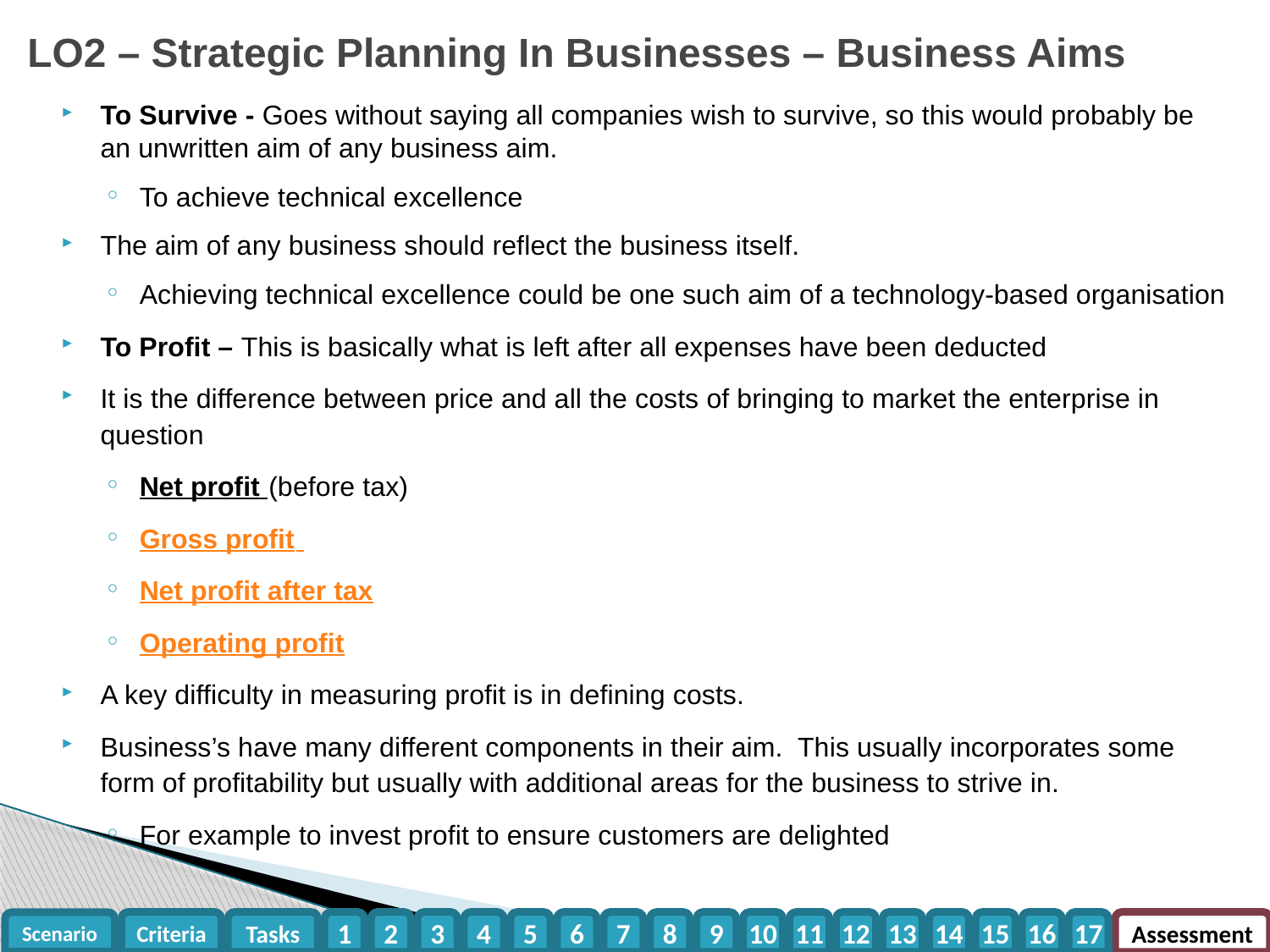

LO2 – Strategic Planning In Businesses – Business Aims
To Survive - Goes without saying all companies wish to survive, so this would probably be an unwritten aim of any business aim.
To achieve technical excellence
The aim of any business should reflect the business itself.
Achieving technical excellence could be one such aim of a technology-based organisation
To Profit – This is basically what is left after all expenses have been deducted
It is the difference between price and all the costs of bringing to market the enterprise in question
Net profit (before tax)
Gross profit
Net profit after tax
Operating profit
A key difficulty in measuring profit is in defining costs.
Business’s have many different components in their aim.  This usually incorporates some form of profitability but usually with additional areas for the business to strive in.
For example to invest profit to ensure customers are delighted